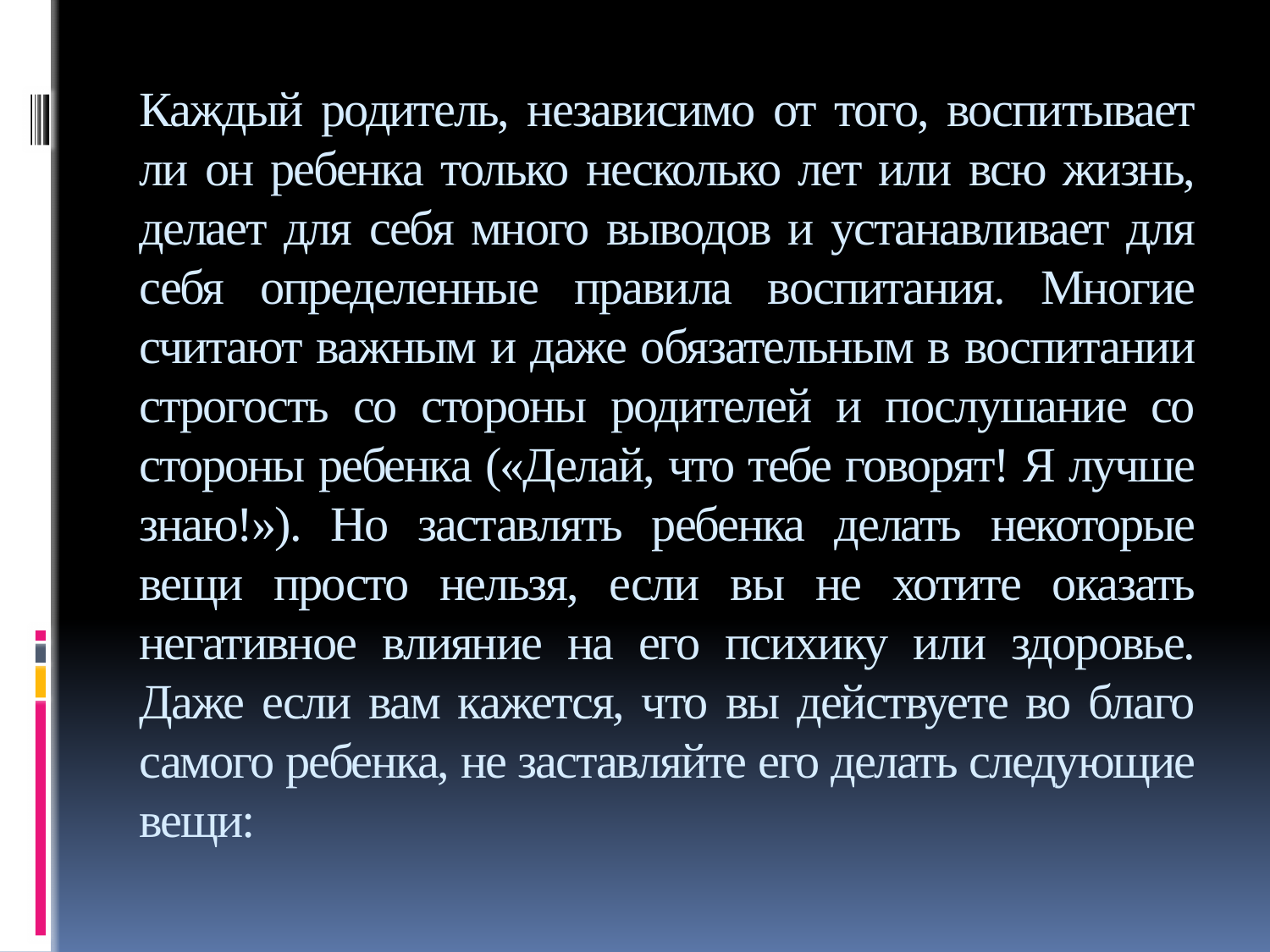

# Каждый родитель, независимо от того, воспитывает ли он ребенка только несколько лет или всю жизнь, делает для себя много выводов и устанавливает для себя определенные правила воспитания. Многие считают важным и даже обязательным в воспитании строгость со стороны родителей и послушание со стороны ребенка («Делай, что тебе говорят! Я лучше знаю!»). Но заставлять ребенка делать некоторые вещи просто нельзя, если вы не хотите оказать негативное влияние на его психику или здоровье. Даже если вам кажется, что вы действуете во благо самого ребенка, не заставляйте его делать следующие вещи: